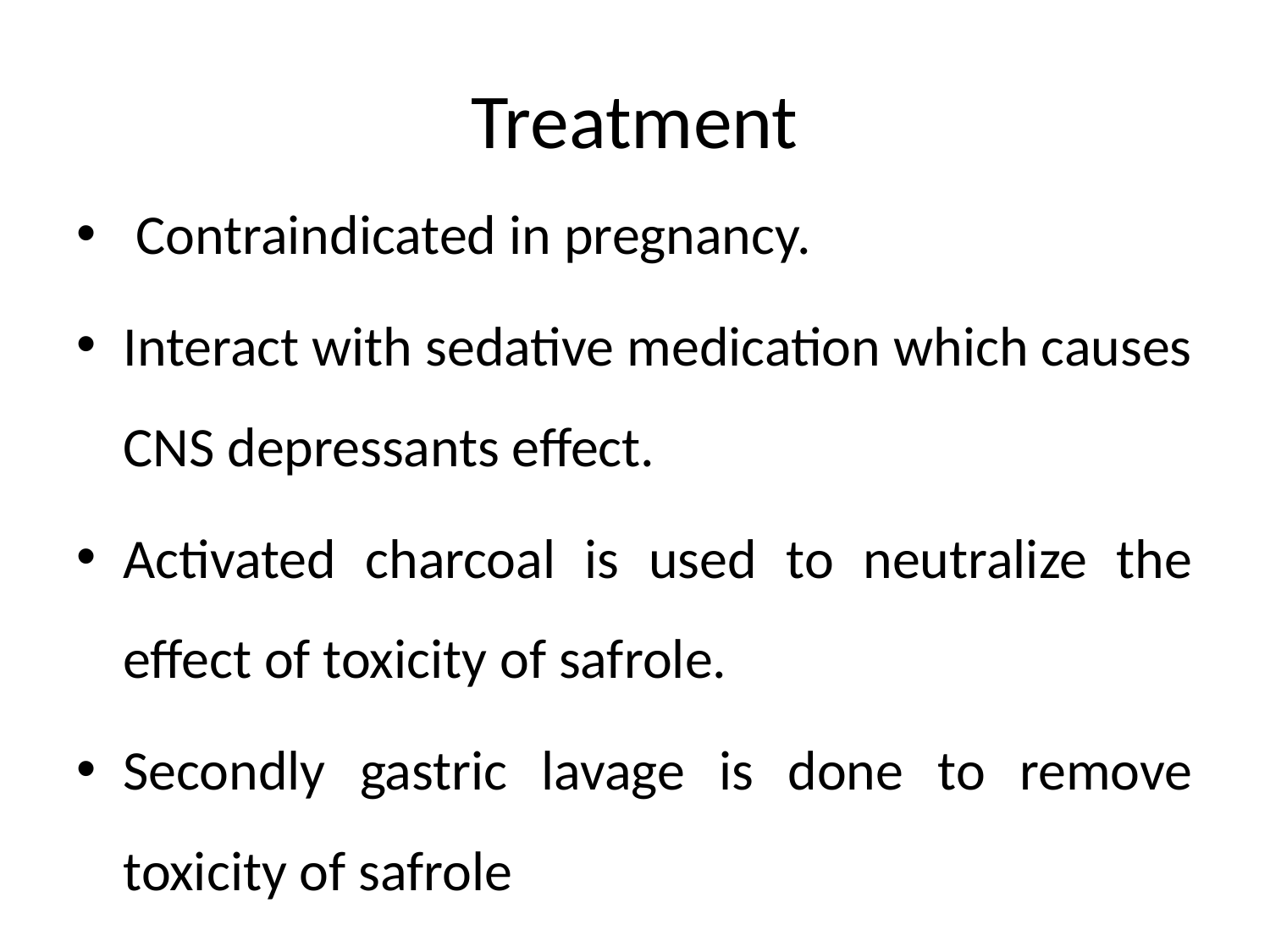

# Treatment
 Contraindicated in pregnancy.
Interact with sedative medication which causes CNS depressants effect.
Activated charcoal is used to neutralize the effect of toxicity of safrole.
Secondly gastric lavage is done to remove toxicity of safrole